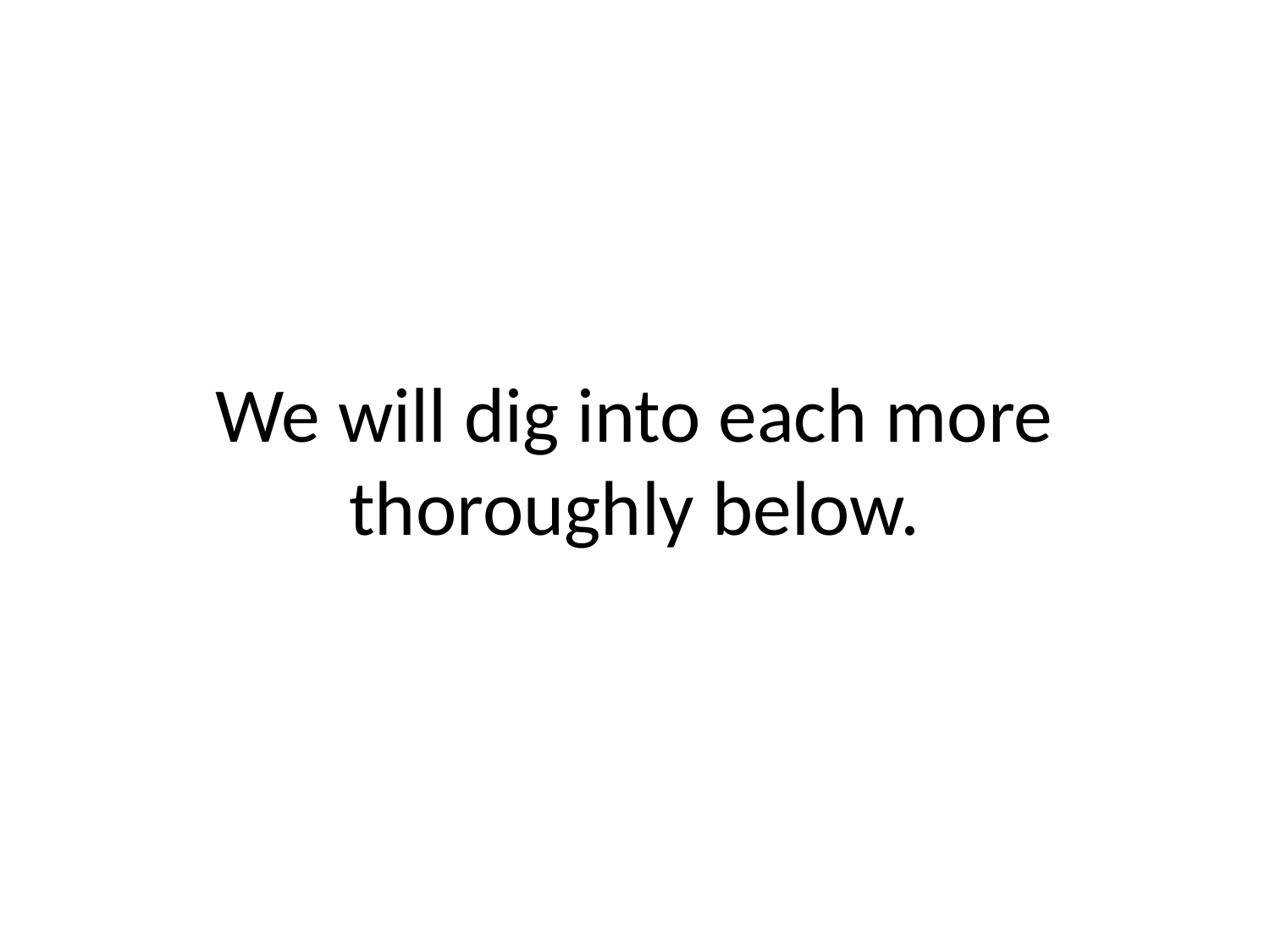

# We will dig into each more thoroughly below.